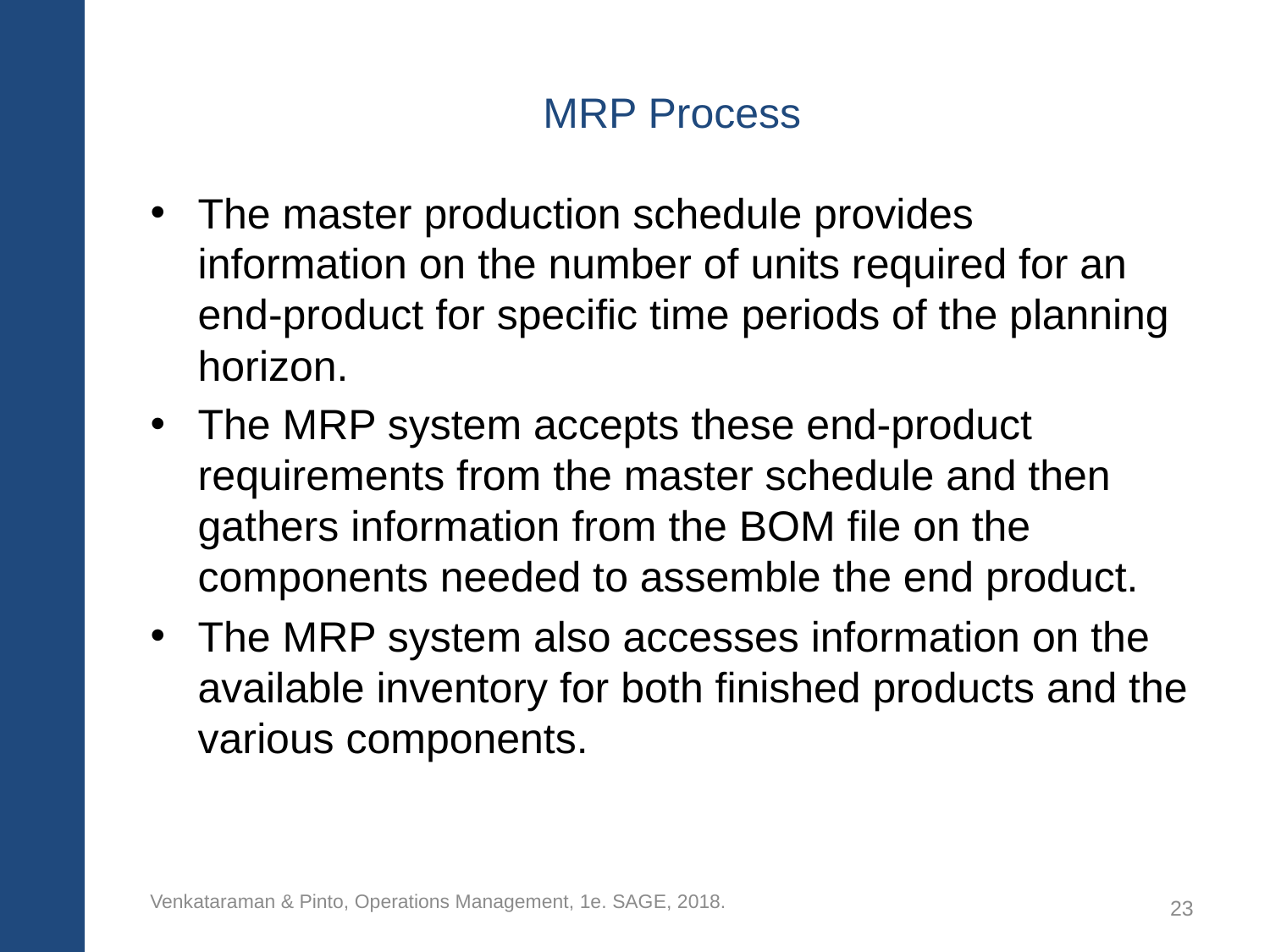

# MRP Process
The master production schedule provides information on the number of units required for an end-product for specific time periods of the planning horizon.
The MRP system accepts these end-product requirements from the master schedule and then gathers information from the BOM file on the components needed to assemble the end product.
The MRP system also accesses information on the available inventory for both finished products and the various components.
Venkataraman & Pinto, Operations Management, 1e. SAGE, 2018.
23